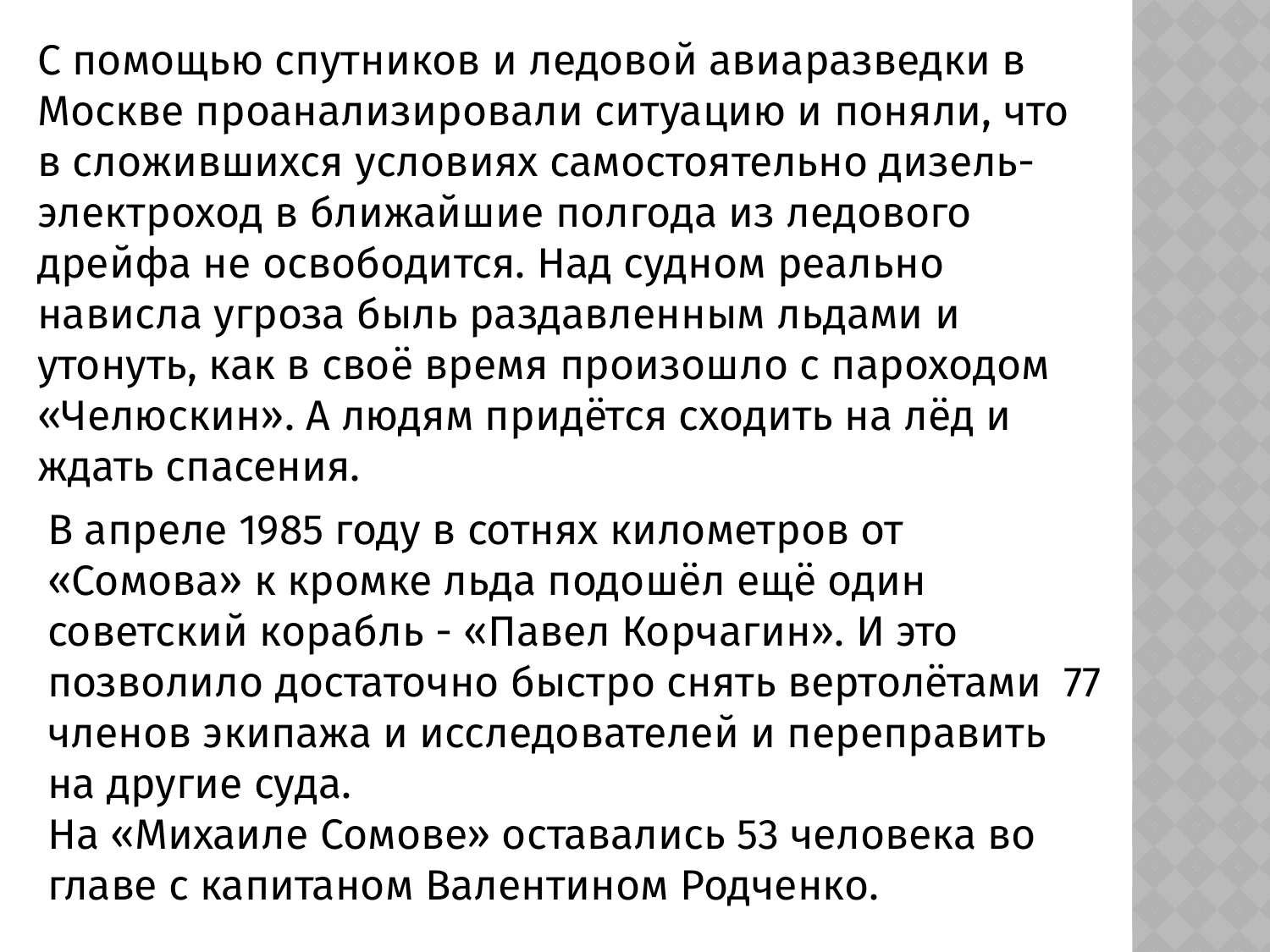

С помощью спутников и ледовой авиаразведки в Москве проанализировали ситуацию и поняли, что в сложившихся условиях самостоятельно дизель-электроход в ближайшие полгода из ледового дрейфа не освободится. Над судном реально нависла угроза быль раздавленным льдами и утонуть, как в своё время произошло с пароходом «Челюскин». А людям придётся сходить на лёд и ждать спасения.

В апреле 1985 году в сотнях километров от «Сомова» к кромке льда подошёл ещё один советский корабль - «Павел Корчагин». И это позволило достаточно быстро снять вертолётами  77 членов экипажа и исследователей и переправить на другие суда.
На «Михаиле Сомове» оставались 53 человека во главе с капитаном Валентином Родченко.